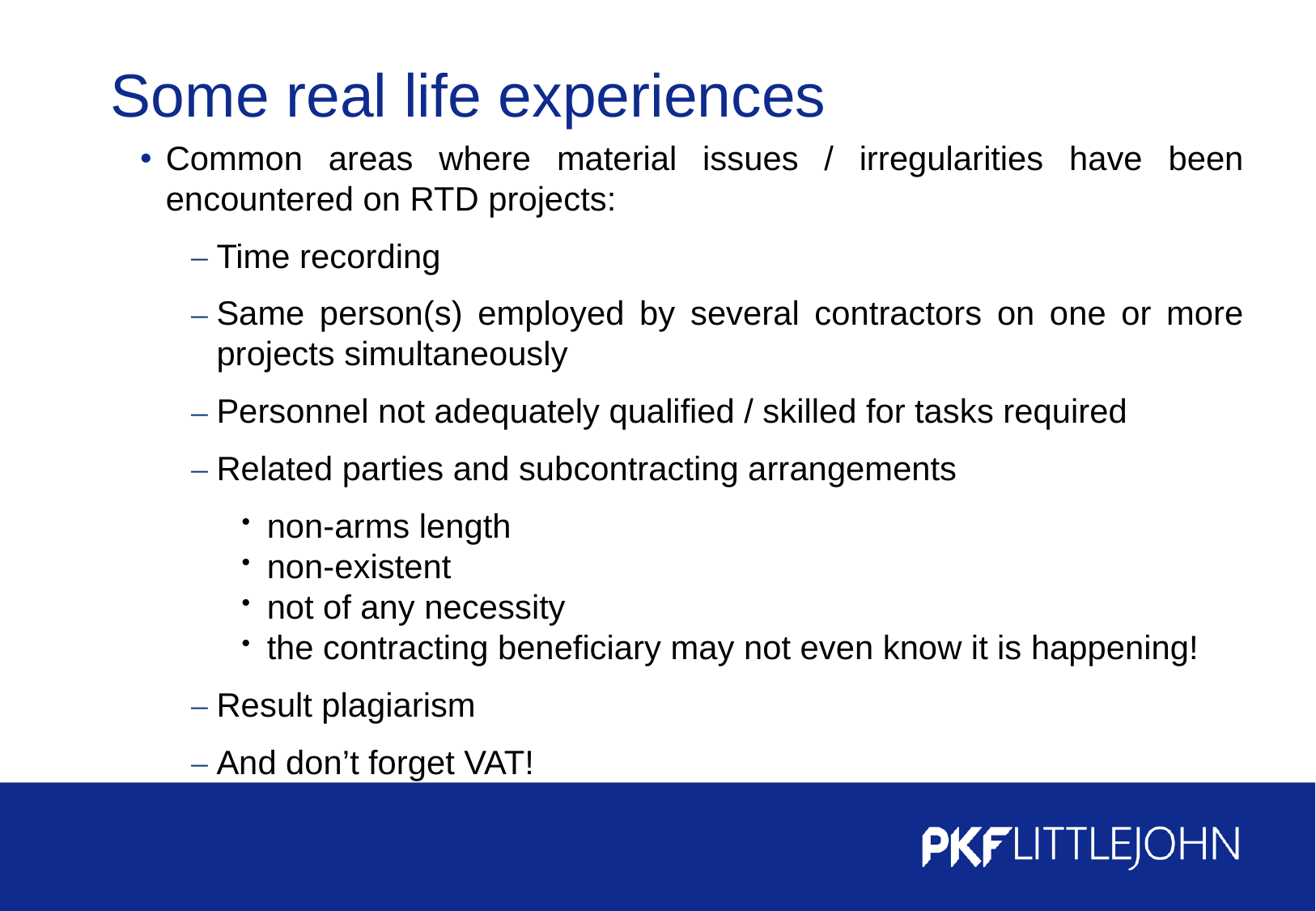

# Some real life experiences
Common areas where material issues / irregularities have been encountered on RTD projects:
Time recording
Same person(s) employed by several contractors on one or more projects simultaneously
Personnel not adequately qualified / skilled for tasks required
Related parties and subcontracting arrangements
non-arms length
non-existent
not of any necessity
the contracting beneficiary may not even know it is happening!
Result plagiarism
And don’t forget VAT!